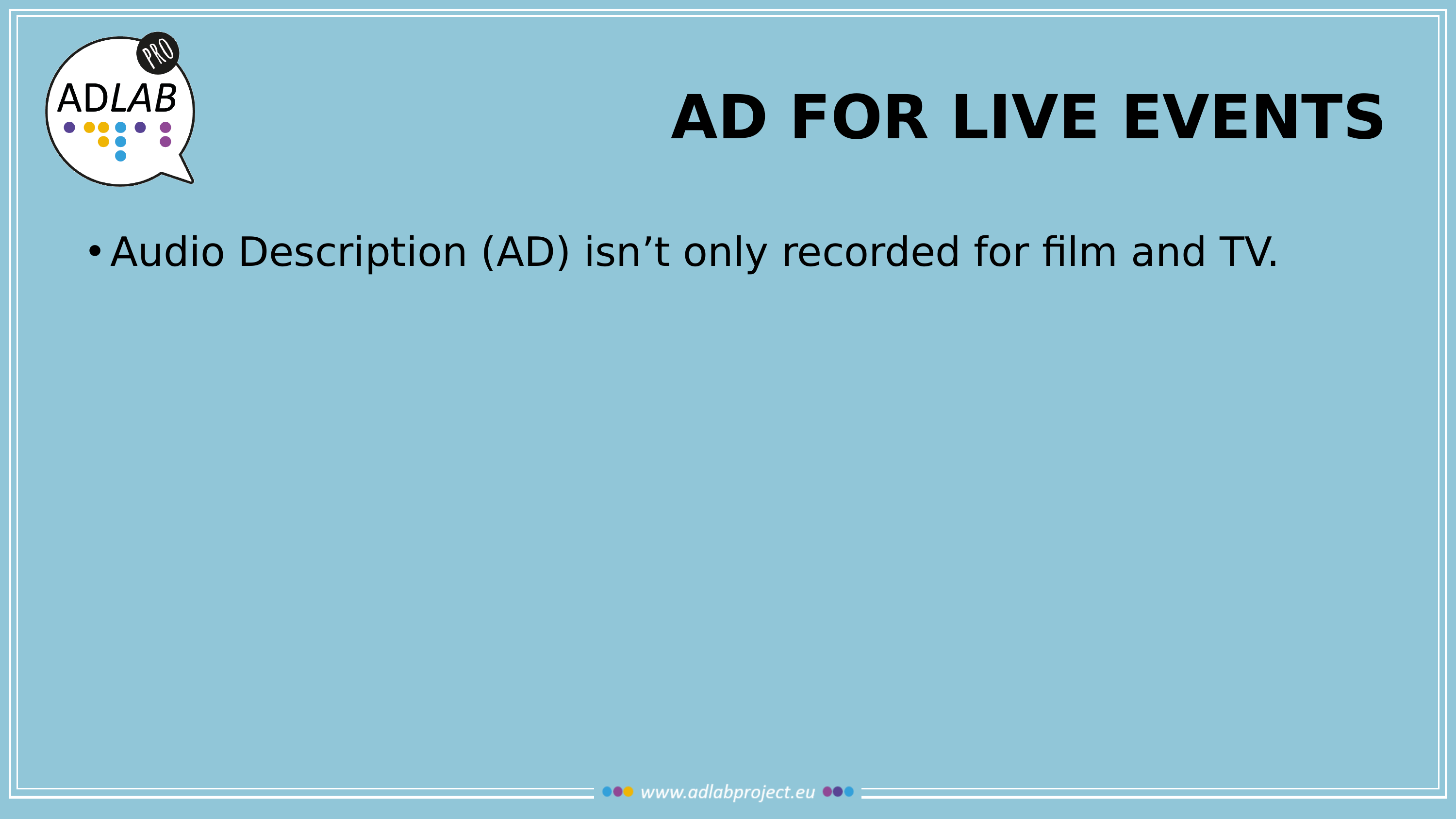

# AD for Live Events
Audio Description (AD) isn’t only recorded for film and TV.